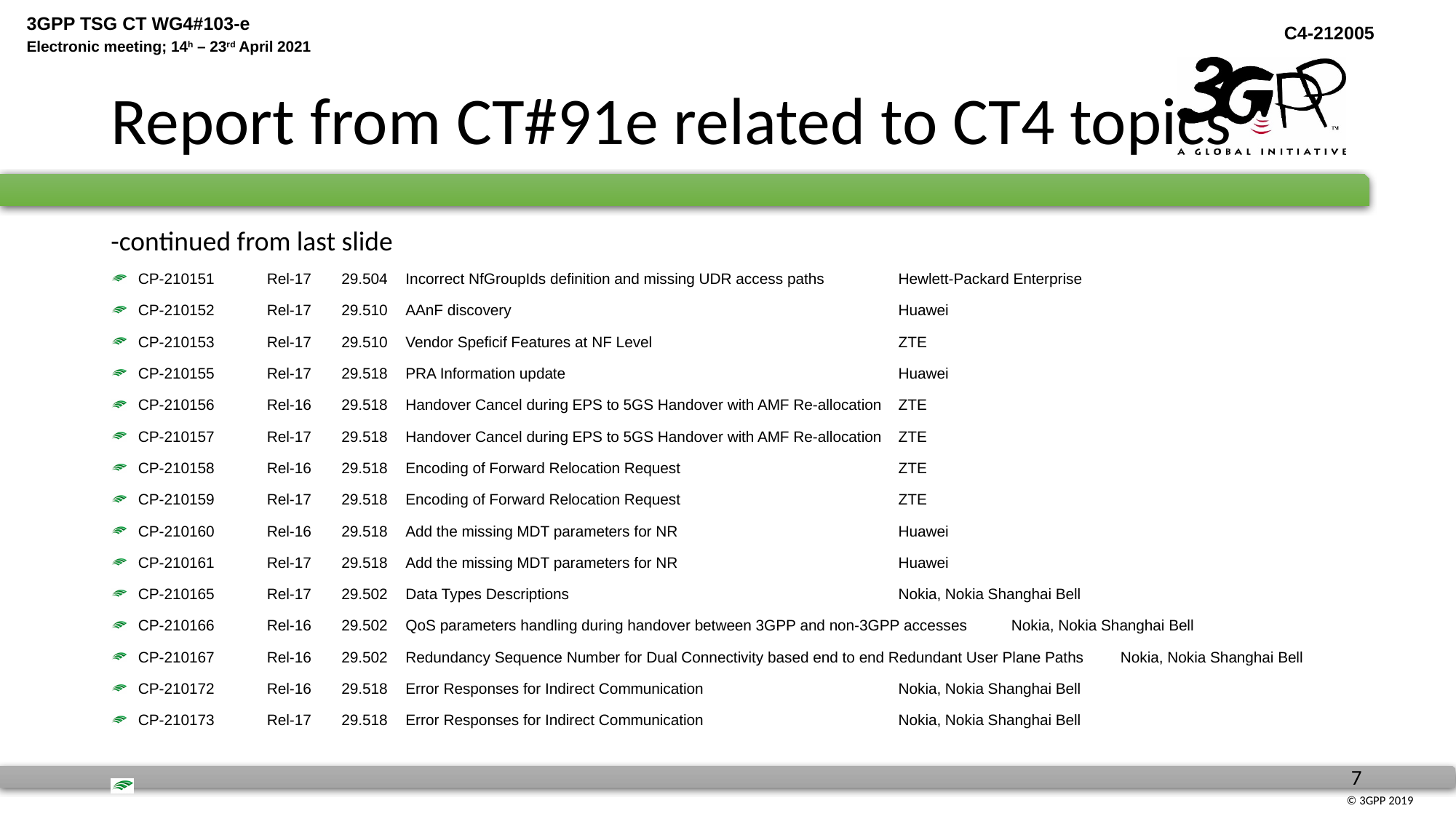

# Report from CT#91e related to CT4 topics
-continued from last slide
CP-210151	Rel-17	29.504	Incorrect NfGroupIds definition and missing UDR access paths	Hewlett-Packard Enterprise
CP-210152	Rel-17	29.510	AAnF discovery	Huawei
CP-210153	Rel-17	29.510	Vendor Speficif Features at NF Level	ZTE
CP-210155	Rel-17	29.518	PRA Information update	Huawei
CP-210156	Rel-16	29.518	Handover Cancel during EPS to 5GS Handover with AMF Re-allocation	ZTE
CP-210157	Rel-17	29.518	Handover Cancel during EPS to 5GS Handover with AMF Re-allocation	ZTE
CP-210158	Rel-16	29.518	Encoding of Forward Relocation Request	ZTE
CP-210159	Rel-17	29.518	Encoding of Forward Relocation Request	ZTE
CP-210160	Rel-16	29.518	Add the missing MDT parameters for NR	Huawei
CP-210161	Rel-17	29.518	Add the missing MDT parameters for NR	Huawei
CP-210165	Rel-17	29.502	Data Types Descriptions	Nokia, Nokia Shanghai Bell
CP-210166	Rel-16	29.502	QoS parameters handling during handover between 3GPP and non-3GPP accesses	Nokia, Nokia Shanghai Bell
CP-210167	Rel-16	29.502	Redundancy Sequence Number for Dual Connectivity based end to end Redundant User Plane Paths	Nokia, Nokia Shanghai Bell
CP-210172	Rel-16	29.518	Error Responses for Indirect Communication	Nokia, Nokia Shanghai Bell
CP-210173	Rel-17	29.518	Error Responses for Indirect Communication	Nokia, Nokia Shanghai Bell